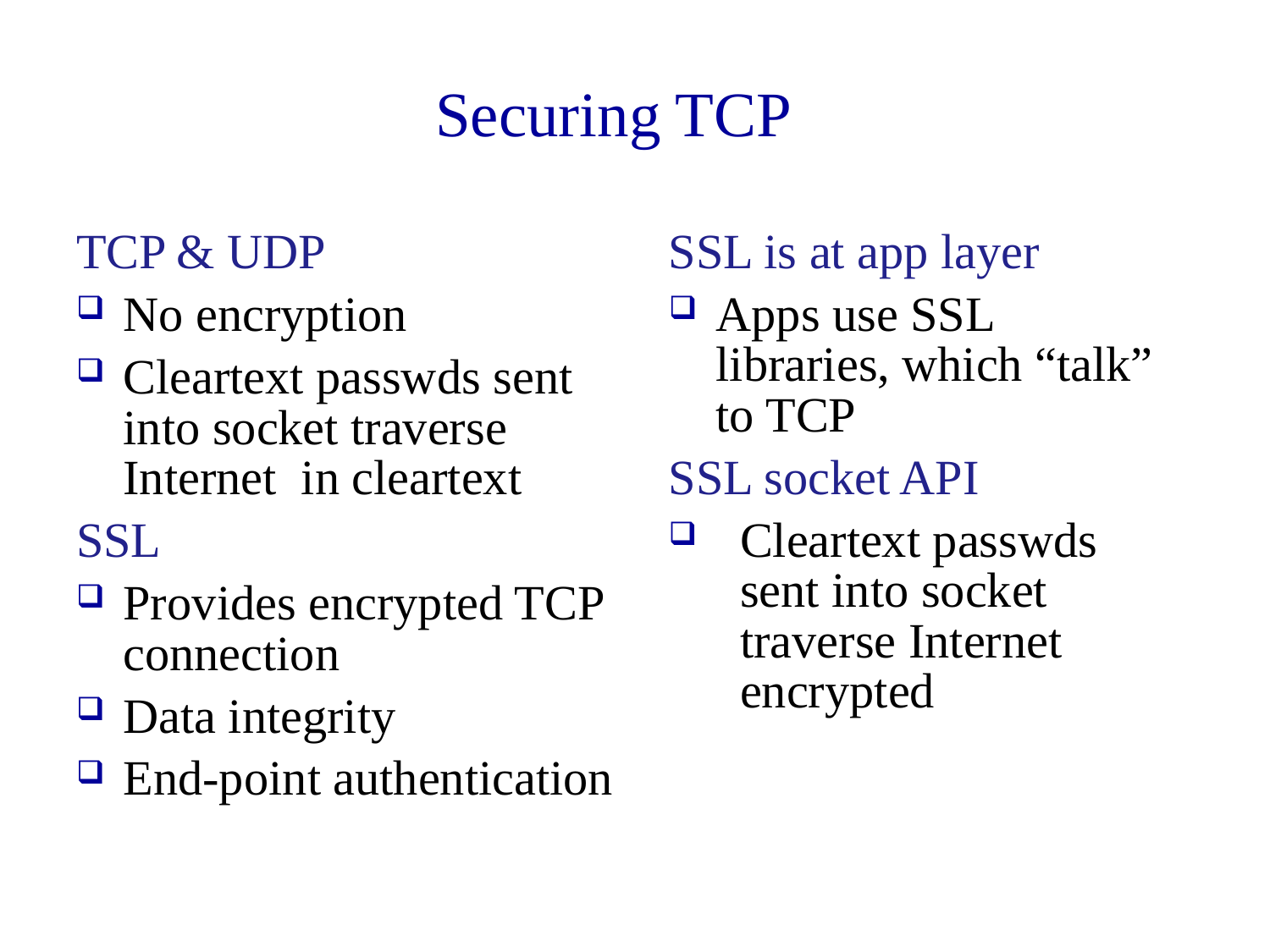

Securing TCP
TCP & UDP
No encryption
Cleartext passwds sent into socket traverse Internet  in cleartext
SSL
Provides encrypted TCP connection
Data integrity
End-point authentication
SSL is at app layer
Apps use SSL libraries, which “talk” to TCP
SSL socket API
Cleartext passwds sent into socket traverse Internet  encrypted